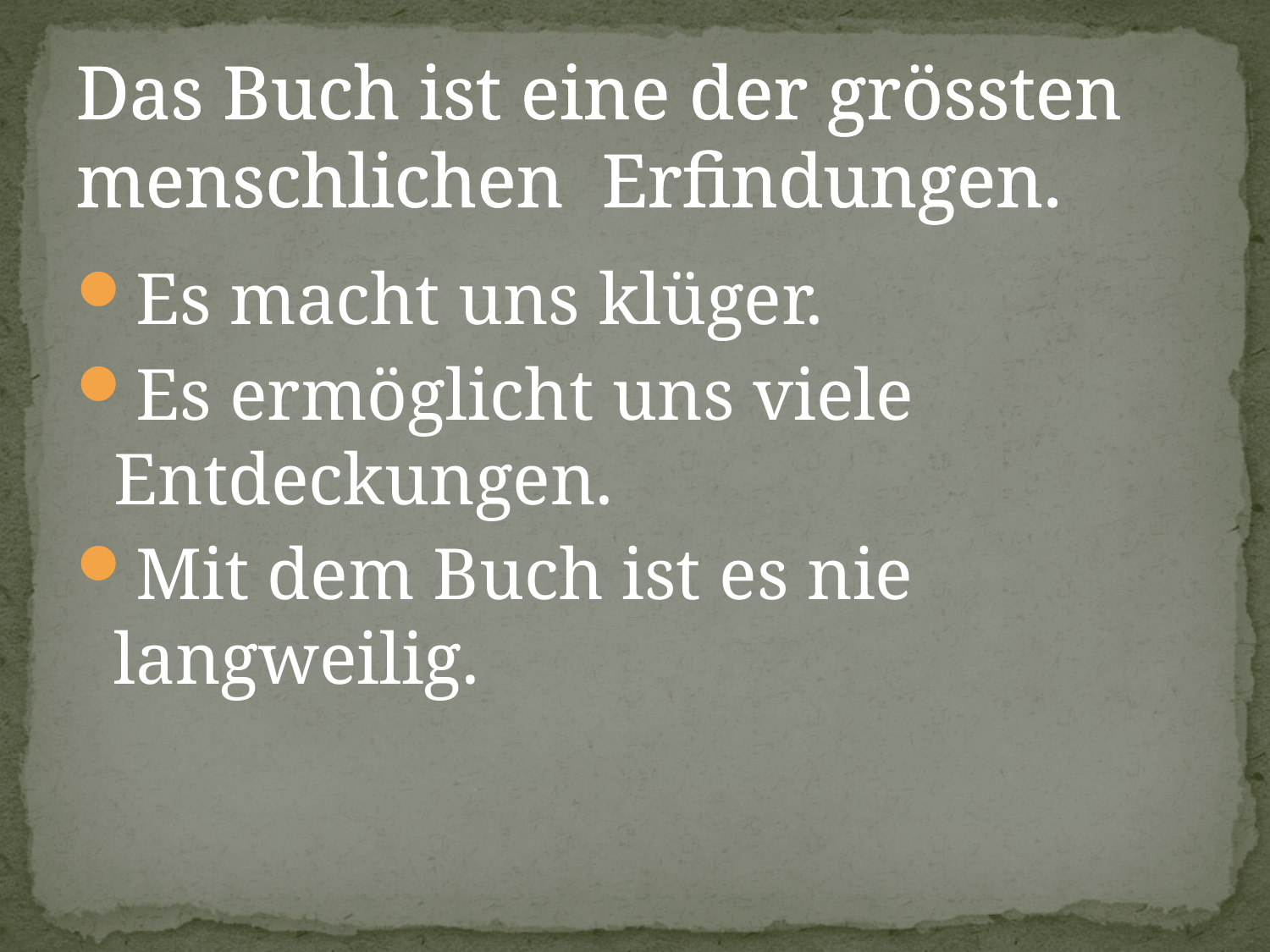

# Das Buch ist eine der grössten menschlichen  Erfindungen.
Es macht uns klüger.
Es ermöglicht uns viele Entdeckungen.
Mit dem Buch ist es nie langweilig.